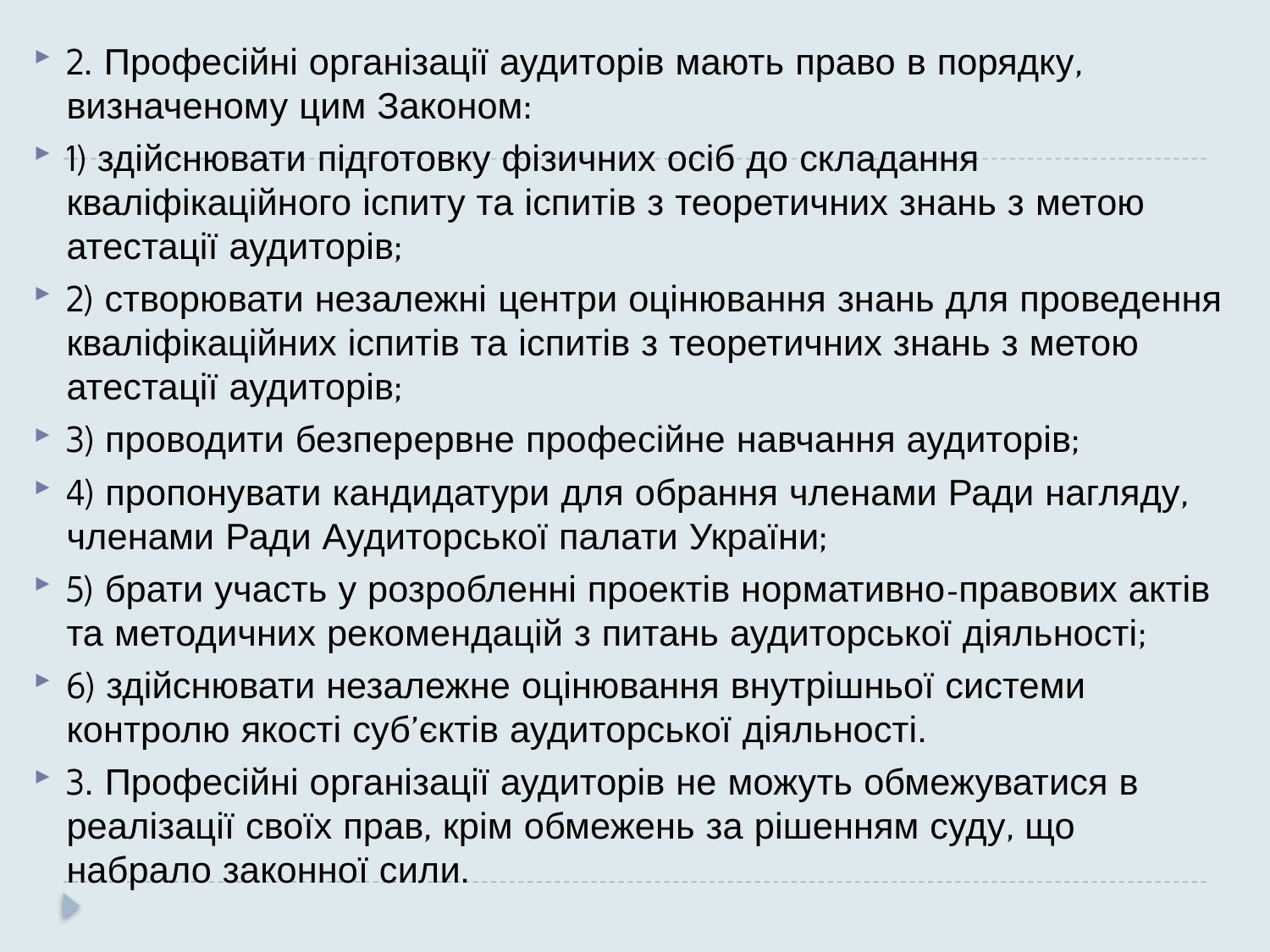

2. Професійні організації аудиторів мають право в порядку, визначеному цим Законом:
1) здійснювати підготовку фізичних осіб до складання кваліфікаційного іспиту та іспитів з теоретичних знань з метою атестації аудиторів;
2) створювати незалежні центри оцінювання знань для проведення кваліфікаційних іспитів та іспитів з теоретичних знань з метою атестації аудиторів;
3) проводити безперервне професійне навчання аудиторів;
4) пропонувати кандидатури для обрання членами Ради нагляду, членами Ради Аудиторської палати України;
5) брати участь у розробленні проектів нормативно-правових актів та методичних рекомендацій з питань аудиторської діяльності;
6) здійснювати незалежне оцінювання внутрішньої системи контролю якості суб’єктів аудиторської діяльності.
3. Професійні організації аудиторів не можуть обмежуватися в реалізації своїх прав, крім обмежень за рішенням суду, що набрало законної сили.